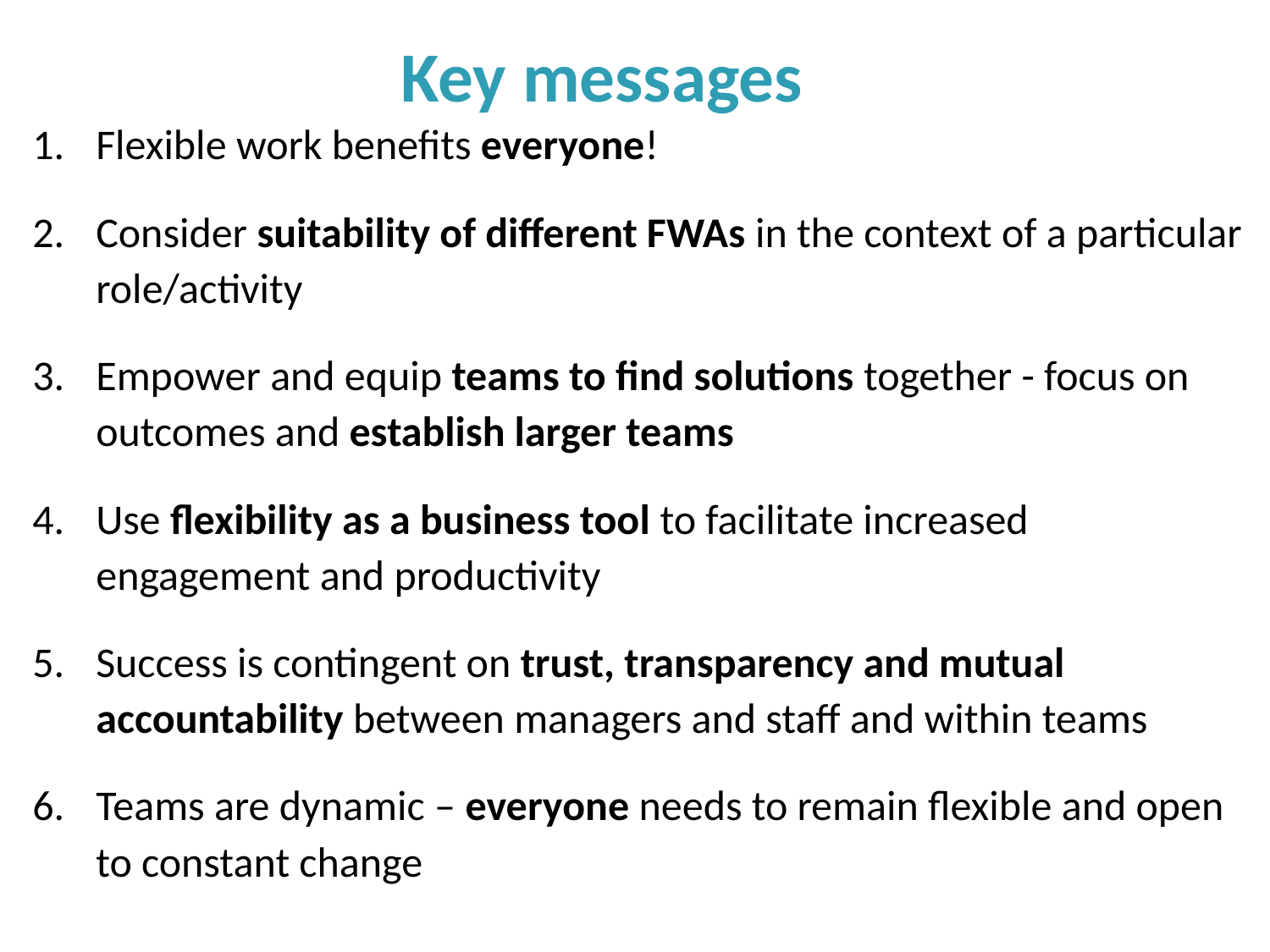

# Key messages
Flexible work benefits everyone!
Consider suitability of different FWAs in the context of a particular role/activity
Empower and equip teams to find solutions together - focus on outcomes and establish larger teams
Use flexibility as a business tool to facilitate increased engagement and productivity
Success is contingent on trust, transparency and mutual accountability between managers and staff and within teams
Teams are dynamic – everyone needs to remain flexible and open to constant change